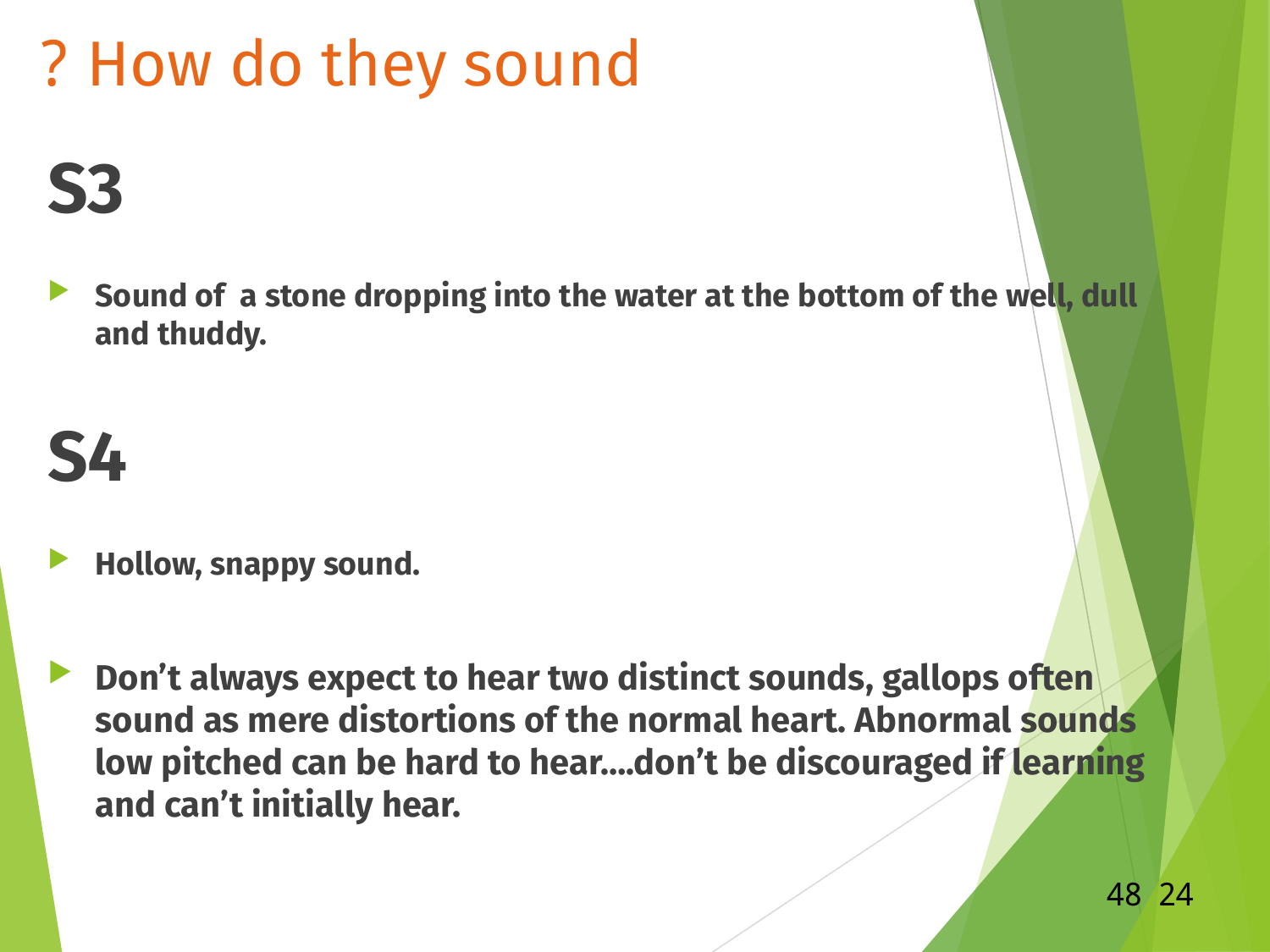

# How do they sound ?
S3
Sound of  a stone dropping into the water at the bottom of the well, dull and thuddy.
S4
Hollow, snappy sound.

Don’t always expect to hear two distinct sounds, gallops often sound as mere distortions of the normal heart. Abnormal sounds low pitched can be hard to hear….don’t be discouraged if learning and can’t initially hear.
24  48